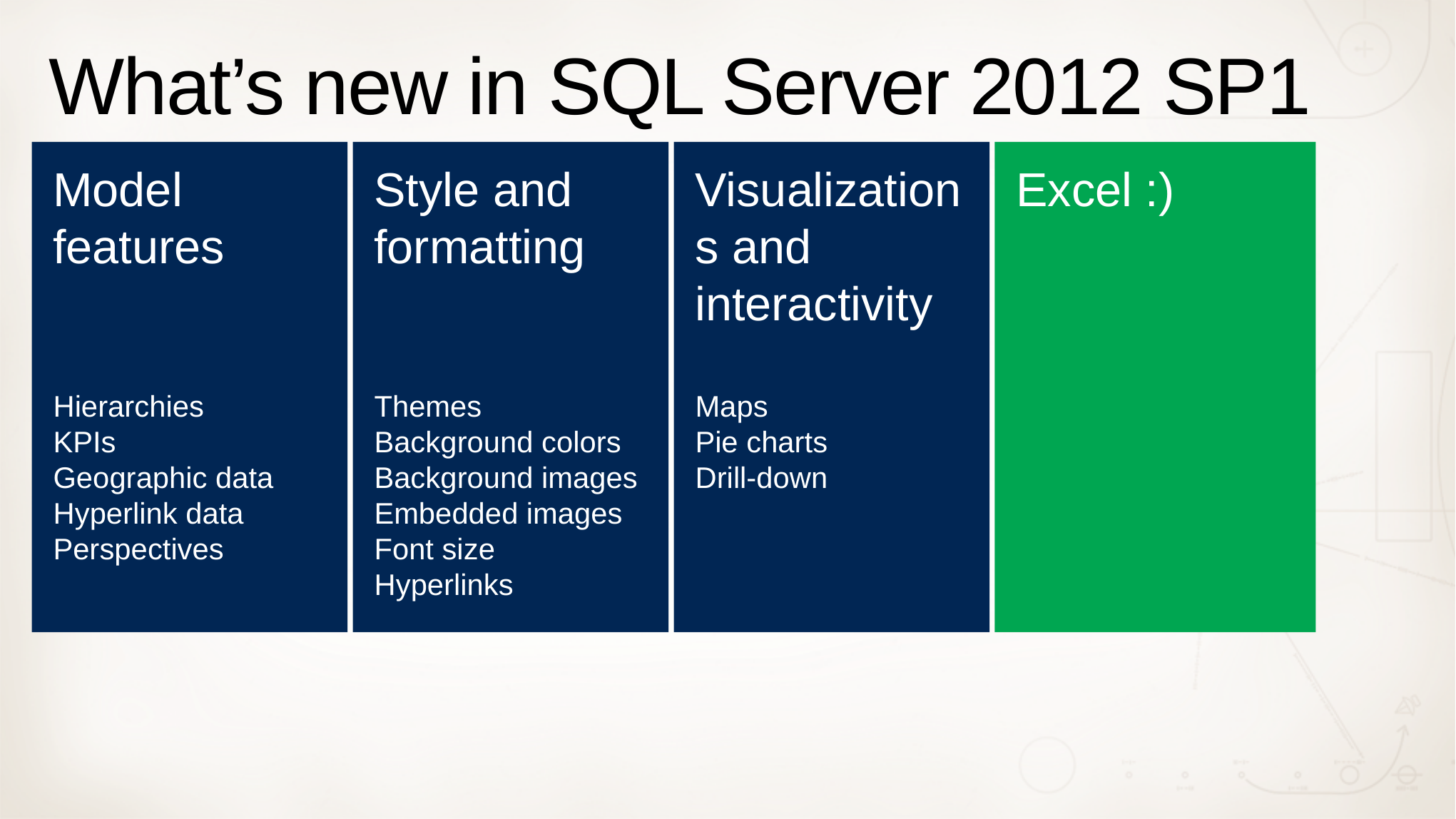

# What’s new in SQL Server 2012 SP1
Model features

Hierarchies
KPIs
Geographic data
Hyperlink data
Perspectives

Style and formatting

Themes
Background colors
Background images
Embedded images
Font size
Hyperlinks

Visualizations and interactivity

Maps
Pie charts
Drill-down
Excel :)